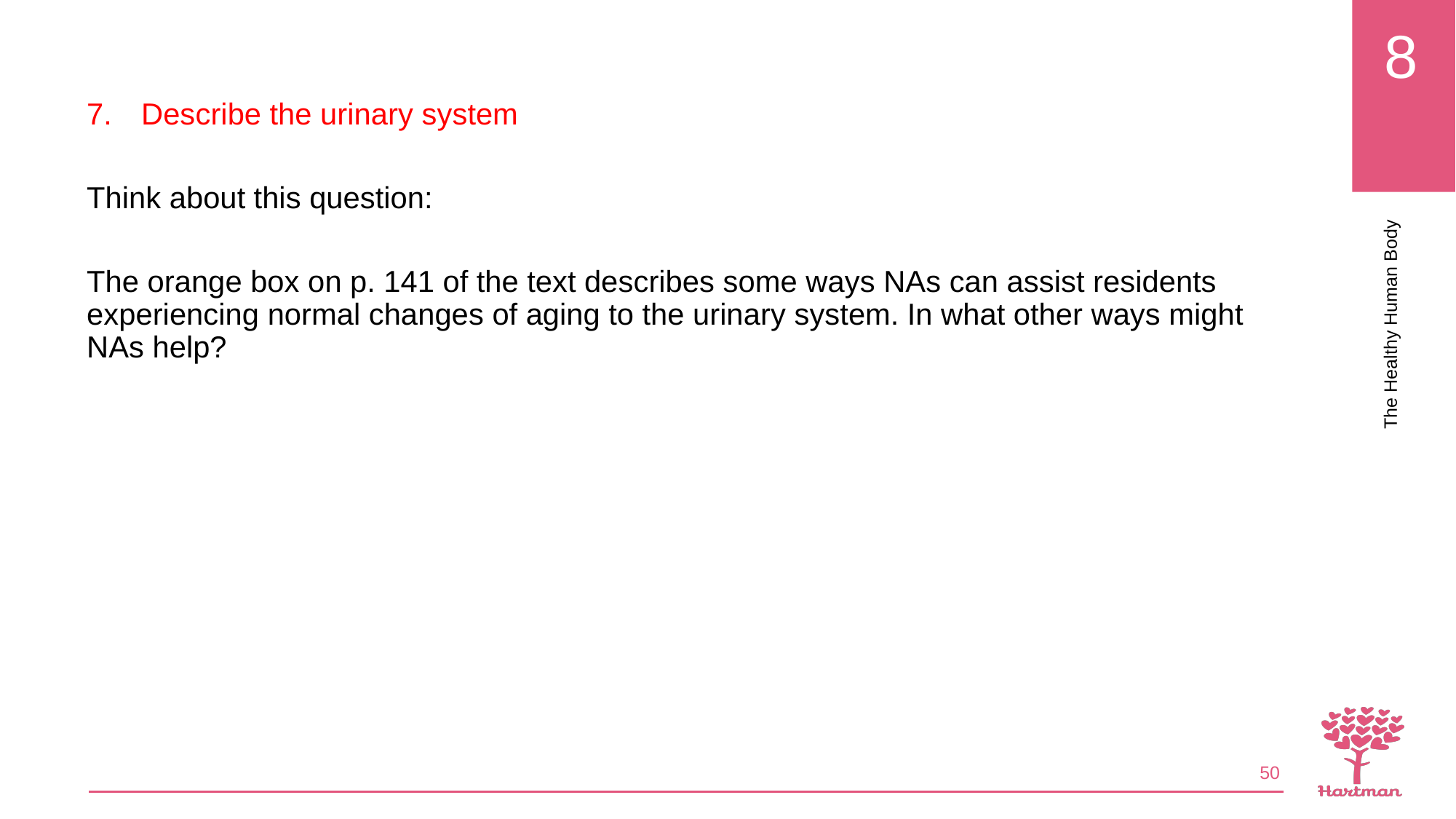

Describe the urinary system

Think about this question:

The orange box on p. 141 of the text describes some ways NAs can assist residents experiencing normal changes of aging to the urinary system. In what other ways might NAs help?

50